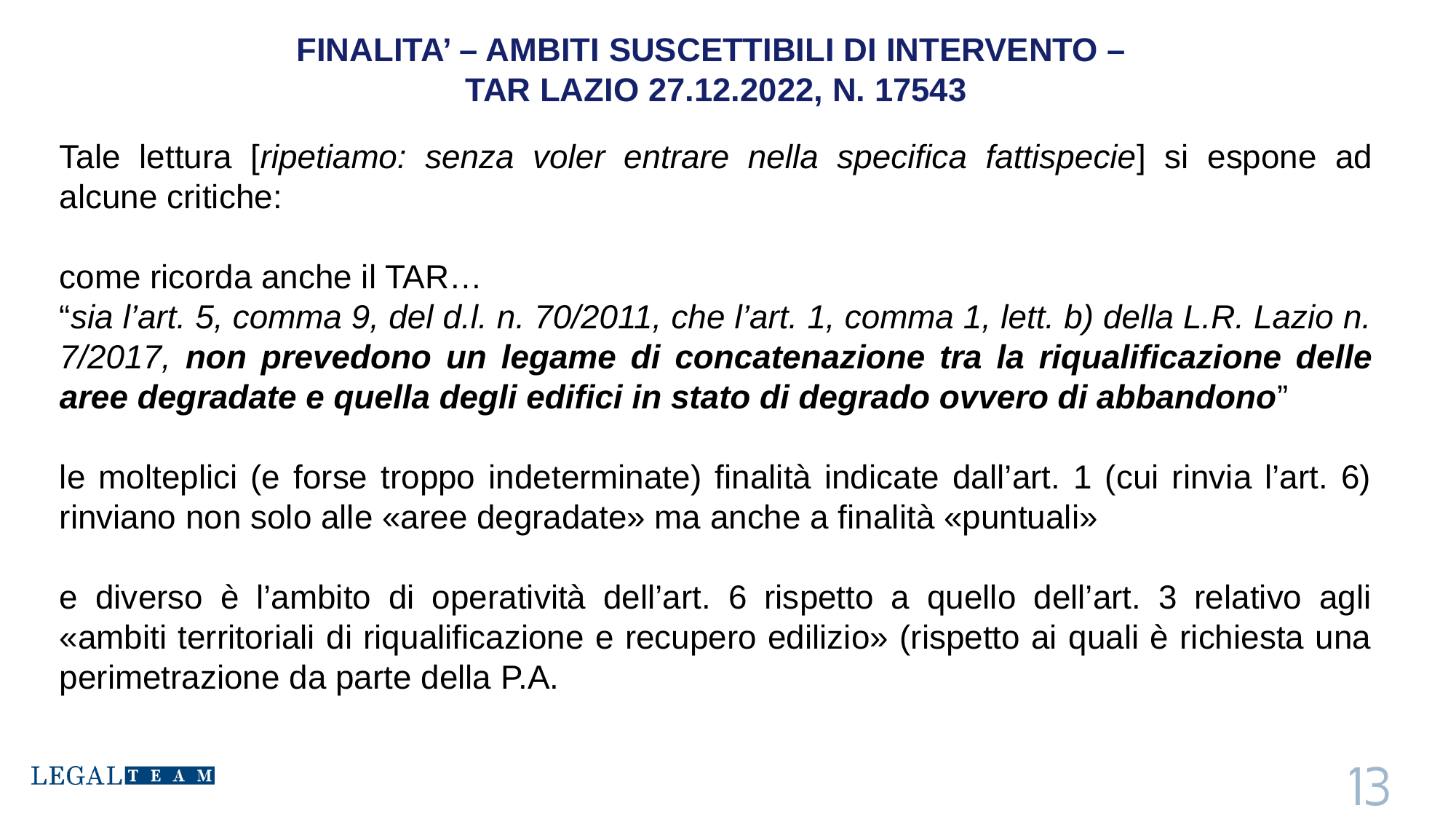

# FINALITA’ – AMBITI SUSCETTIBILI DI INTERVENTO – TAR LAZIO 27.12.2022, n. 17543

Tale lettura [ripetiamo: senza voler entrare nella specifica fattispecie] si espone ad alcune critiche:

come ricorda anche il TAR…
“sia l’art. 5, comma 9, del d.l. n. 70/2011, che l’art. 1, comma 1, lett. b) della L.R. Lazio n. 7/2017, non prevedono un legame di concatenazione tra la riqualificazione delle aree degradate e quella degli edifici in stato di degrado ovvero di abbandono”

le molteplici (e forse troppo indeterminate) finalità indicate dall’art. 1 (cui rinvia l’art. 6) rinviano non solo alle «aree degradate» ma anche a finalità «puntuali»

e diverso è l’ambito di operatività dell’art. 6 rispetto a quello dell’art. 3 relativo agli «ambiti territoriali di riqualificazione e recupero edilizio» (rispetto ai quali è richiesta una perimetrazione da parte della P.A.

13